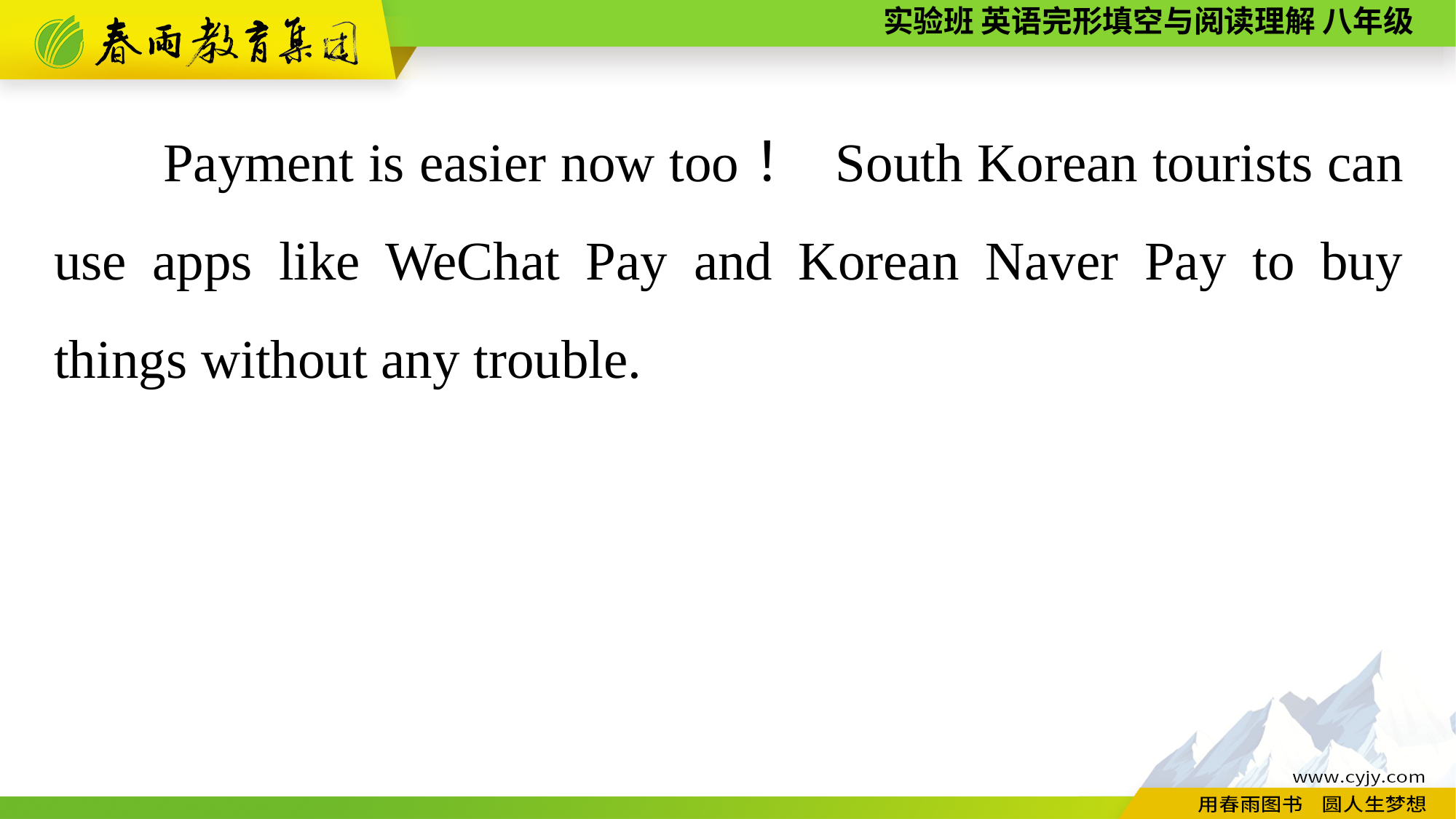

Payment is easier now too！ South Korean tourists can use apps like WeChat Pay and Korean Naver Pay to buy things without any trouble.